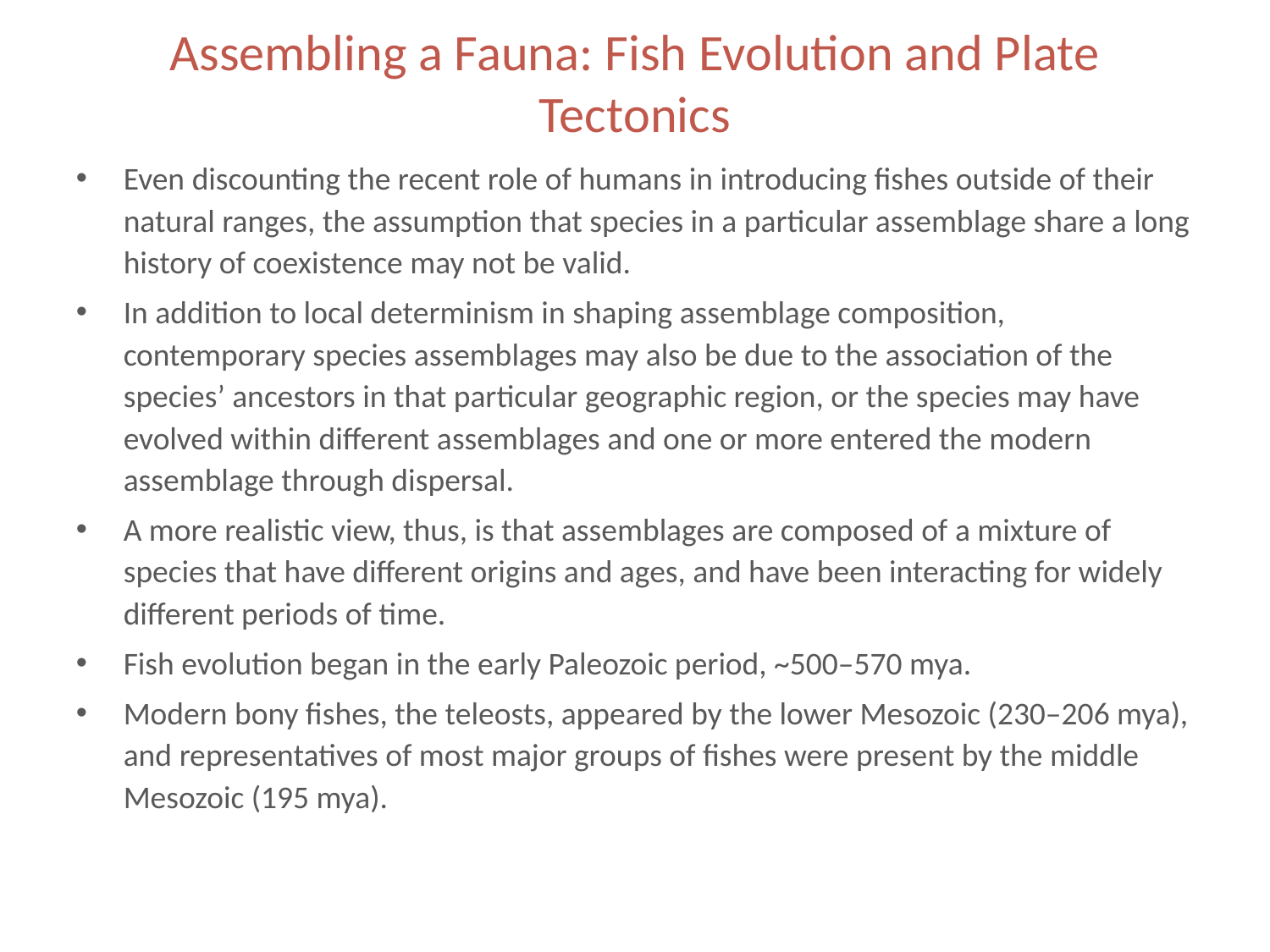

# Assembling a Fauna: Fish Evolution and Plate Tectonics
Even discounting the recent role of humans in introducing fishes outside of their natural ranges, the assumption that species in a particular assemblage share a long history of coexistence may not be valid.
In addition to local determinism in shaping assemblage composition, contemporary species assemblages may also be due to the association of the species’ ancestors in that particular geographic region, or the species may have evolved within different assemblages and one or more entered the modern assemblage through dispersal.
A more realistic view, thus, is that assemblages are composed of a mixture of species that have different origins and ages, and have been interacting for widely different periods of time.
Fish evolution began in the early Paleozoic period, ~500–570 mya.
Modern bony fishes, the teleosts, appeared by the lower Mesozoic (230–206 mya), and representatives of most major groups of fishes were present by the middle Mesozoic (195 mya).